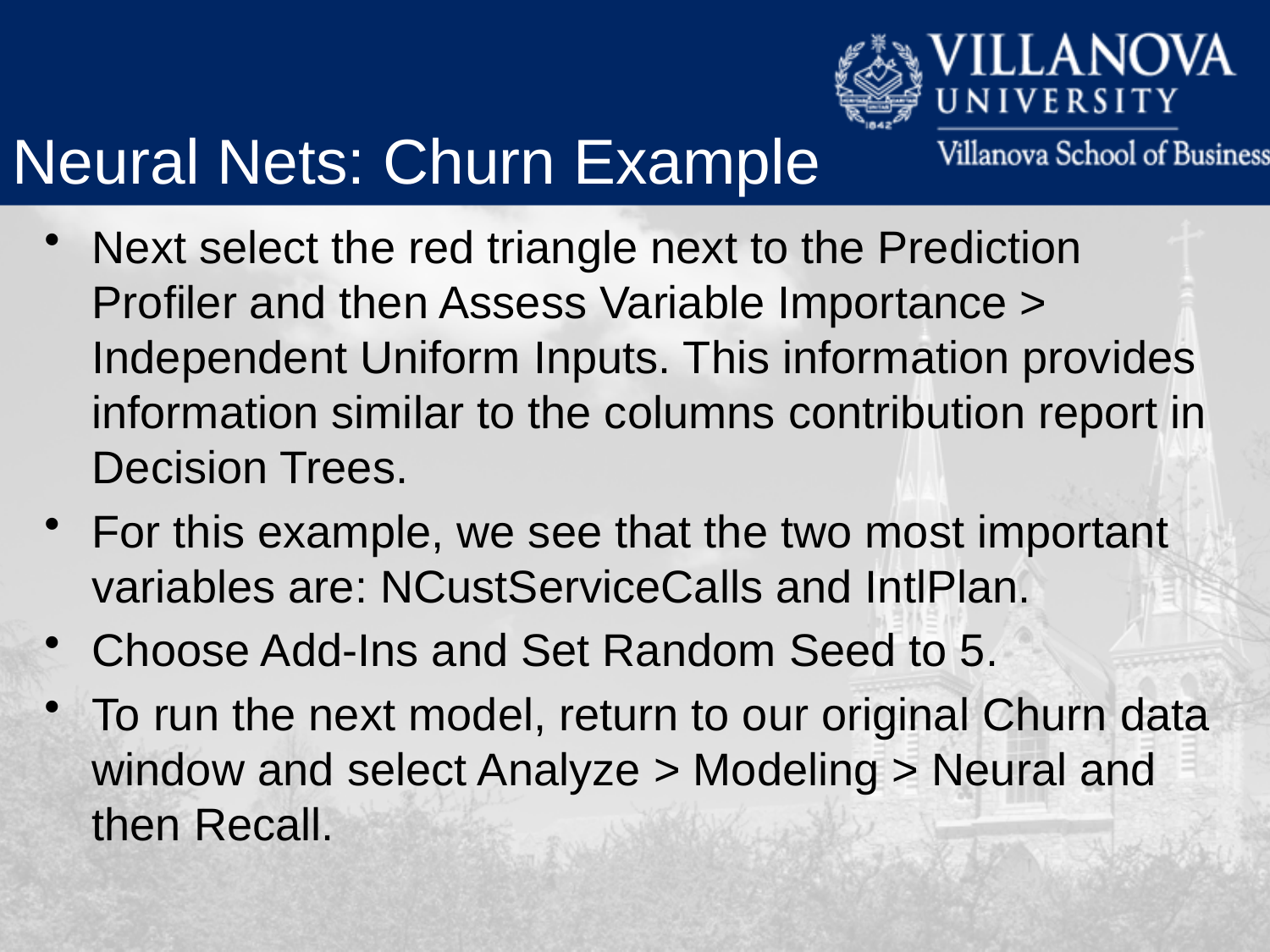

Neural Nets: Churn Example
Next select the red triangle next to the Prediction Profiler and then Assess Variable Importance > Independent Uniform Inputs. This information provides information similar to the columns contribution report in Decision Trees.
For this example, we see that the two most important variables are: NCustServiceCalls and IntlPlan.
Choose Add-Ins and Set Random Seed to 5.
To run the next model, return to our original Churn data window and select Analyze > Modeling > Neural and then Recall.